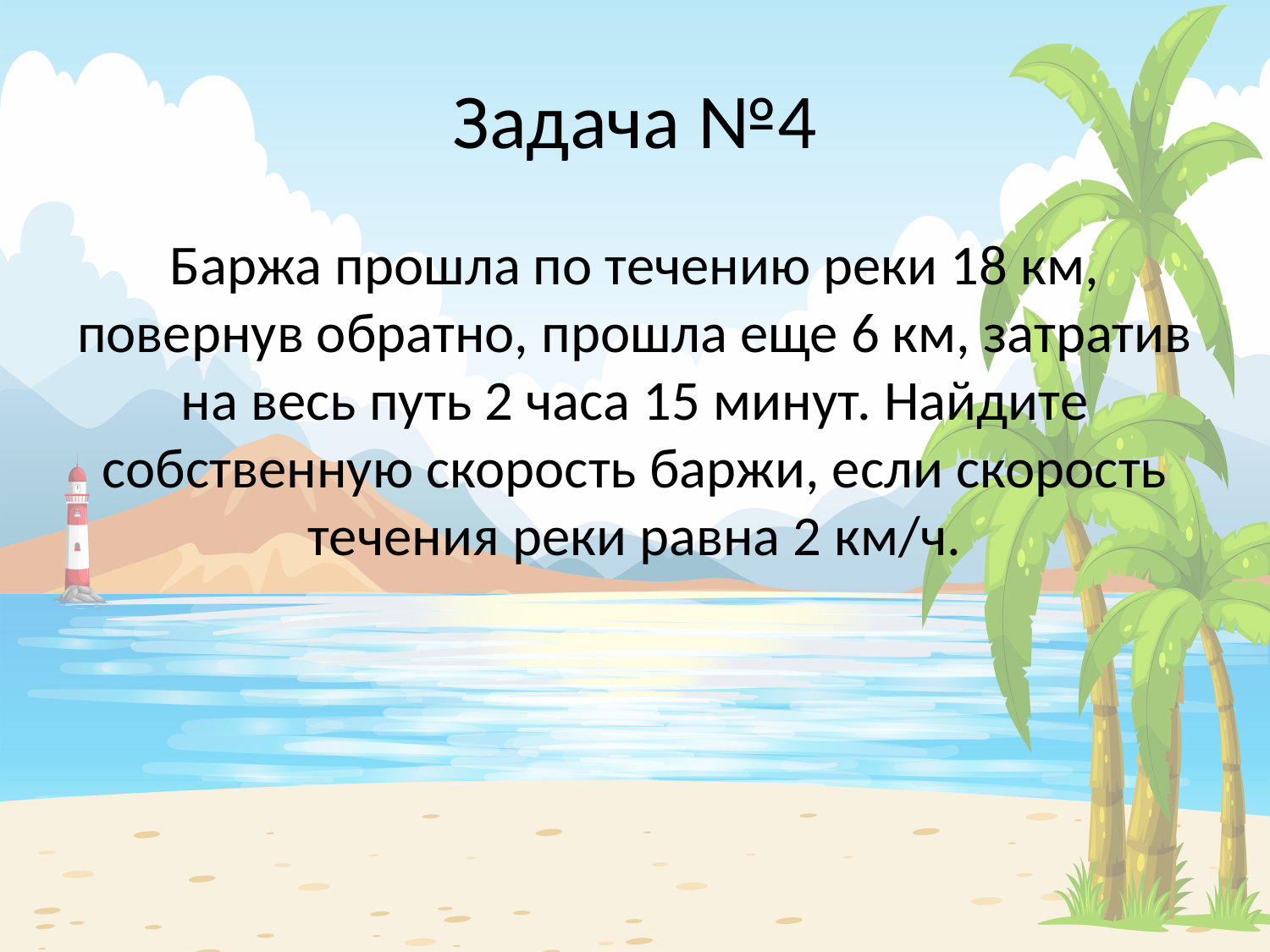

# Задача №4
Баржа прошла по течению реки 18 км, повернув обратно, прошла еще 6 км, затратив на весь путь 2 часа 15 минут. Найдите собственную скорость баржи, если скорость течения реки равна 2 км/ч.